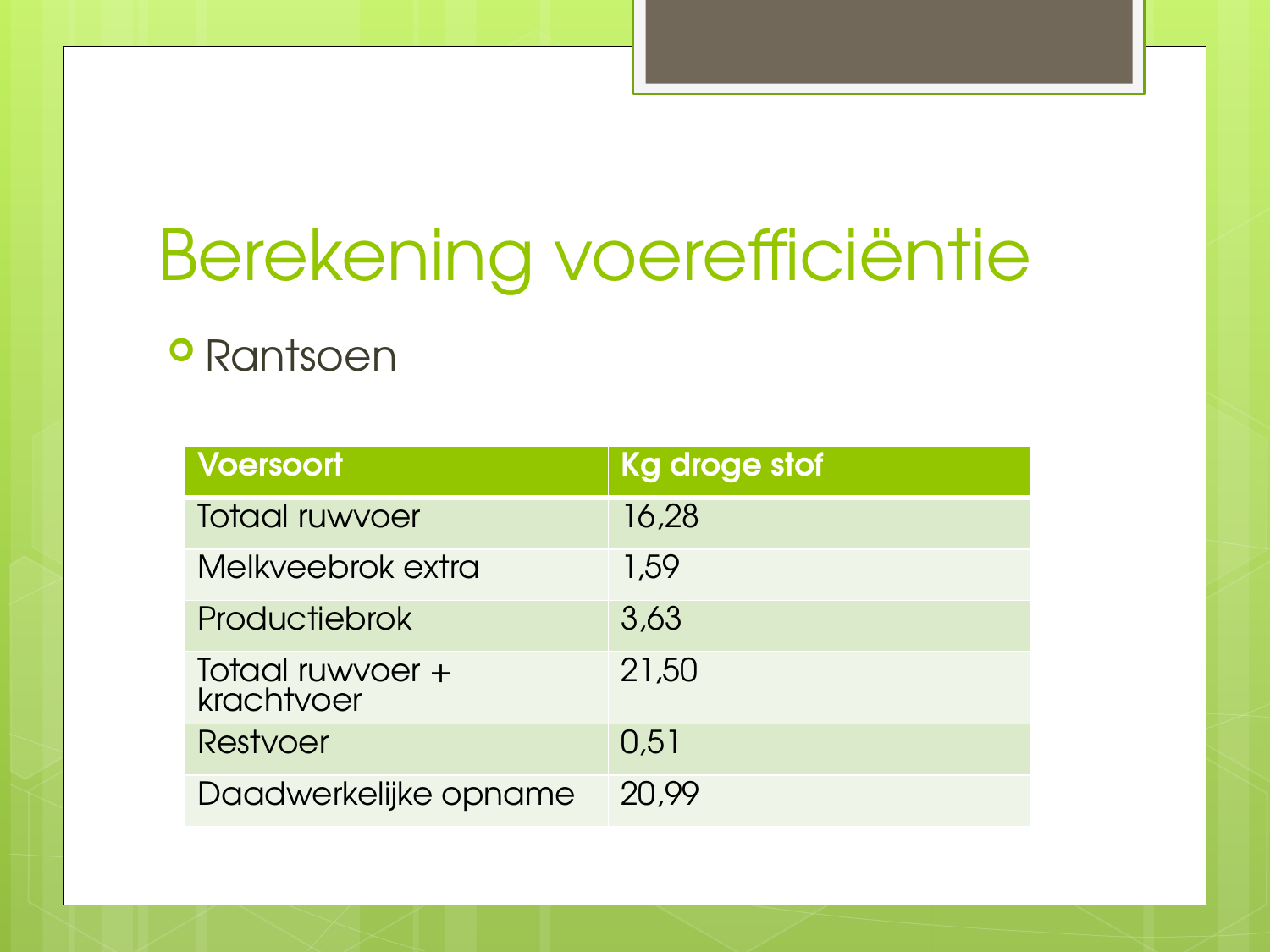

# Berekening voerefficiëntie
Rantsoen

| Voersoort | Kg droge stof |
| --- | --- |
| Totaal ruwvoer | 16,28 |
| Melkveebrok extra | 1,59 |
| Productiebrok | 3,63 |
| Totaal ruwvoer + krachtvoer | 21,50 |
| Restvoer | 0,51 |
| Daadwerkelijke opname | 20,99 |